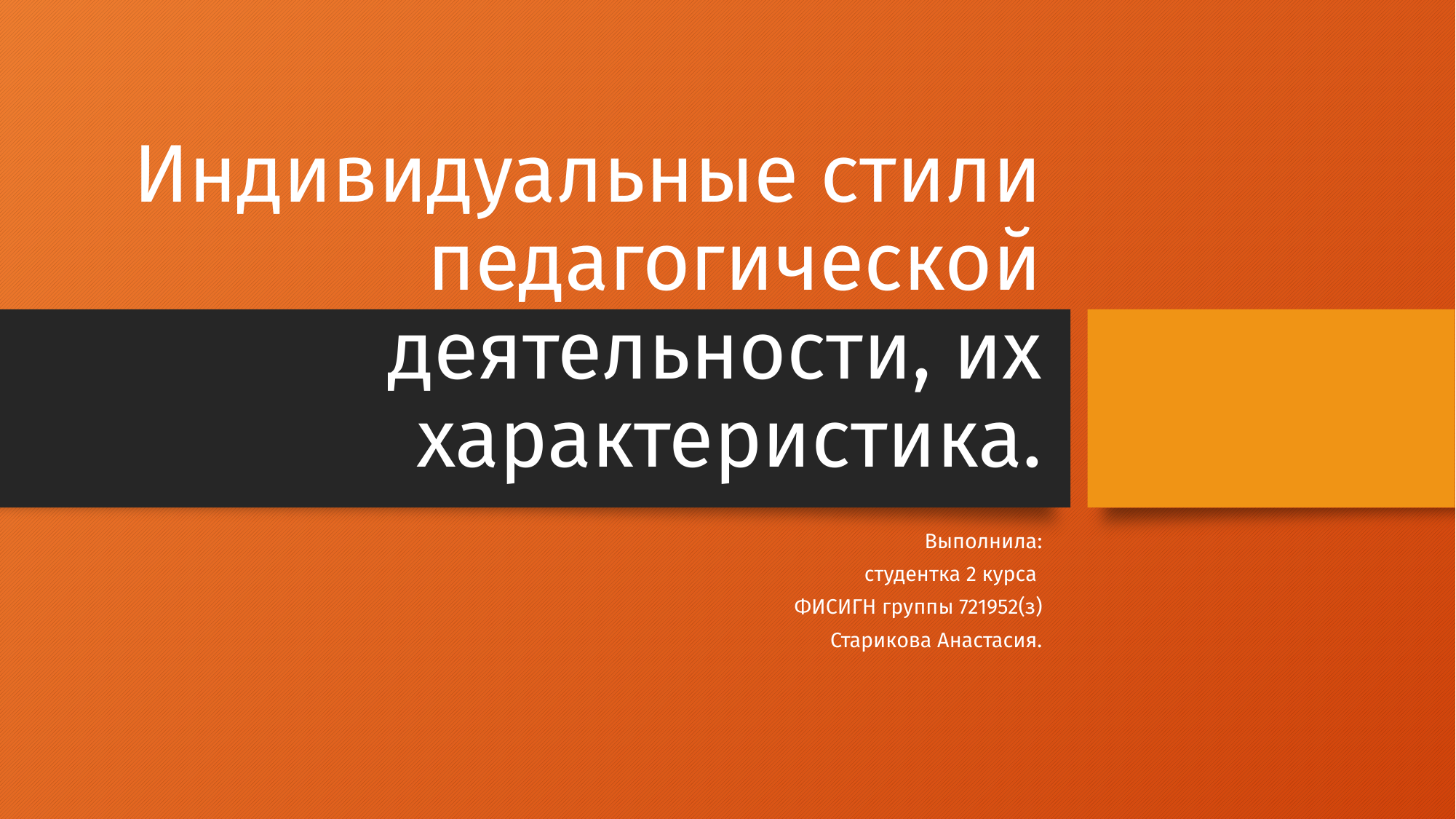

# Индивидуальные стили педагогической деятельности, их характеристика.
Выполнила:
студентка 2 курса
ФИСИГН группы 721952(з)
Старикова Анастасия.